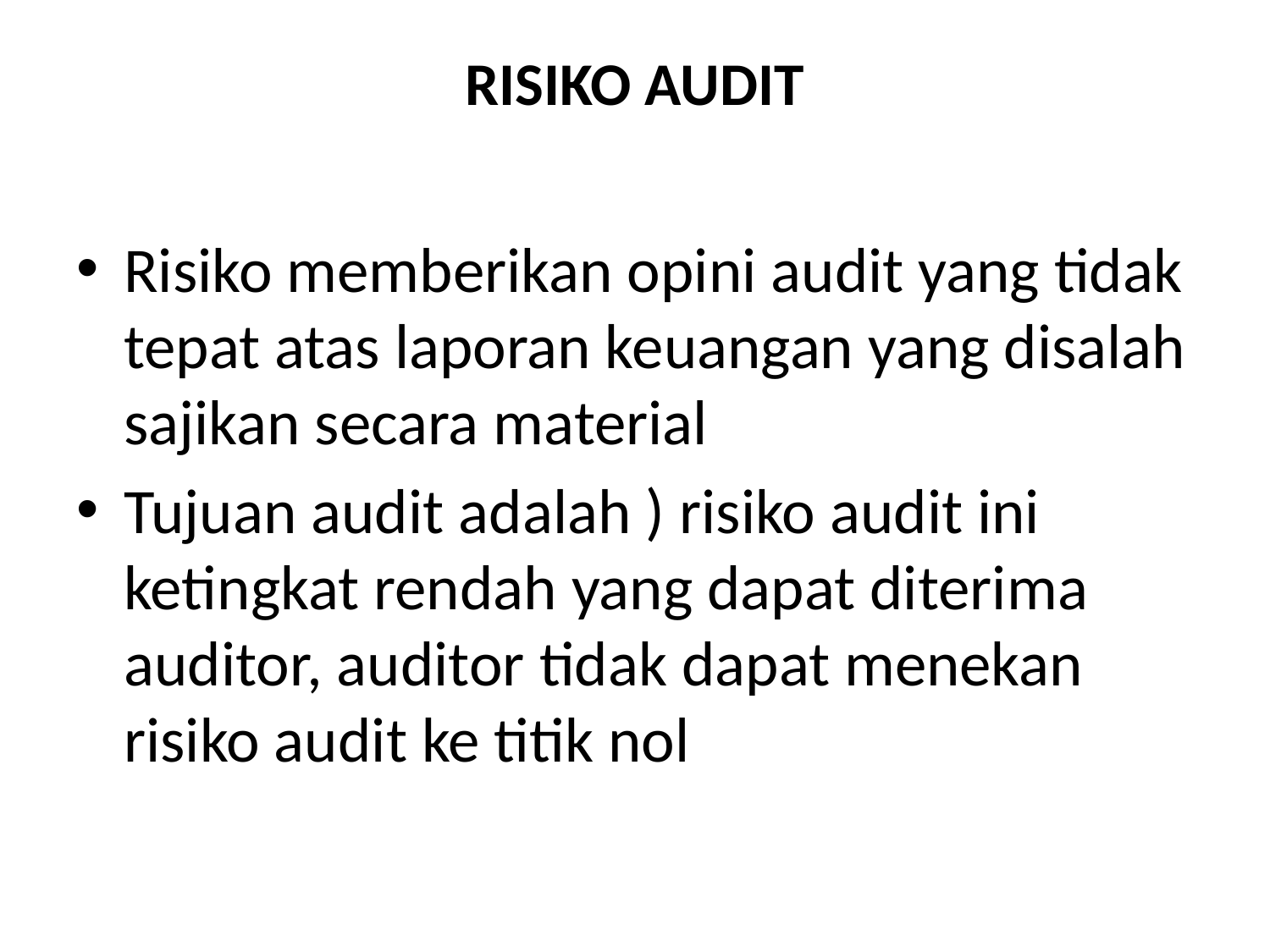

# RISIKO AUDIT
Risiko memberikan opini audit yang tidak tepat atas laporan keuangan yang disalah sajikan secara material
Tujuan audit adalah ) risiko audit ini ketingkat rendah yang dapat diterima auditor, auditor tidak dapat menekan risiko audit ke titik nol